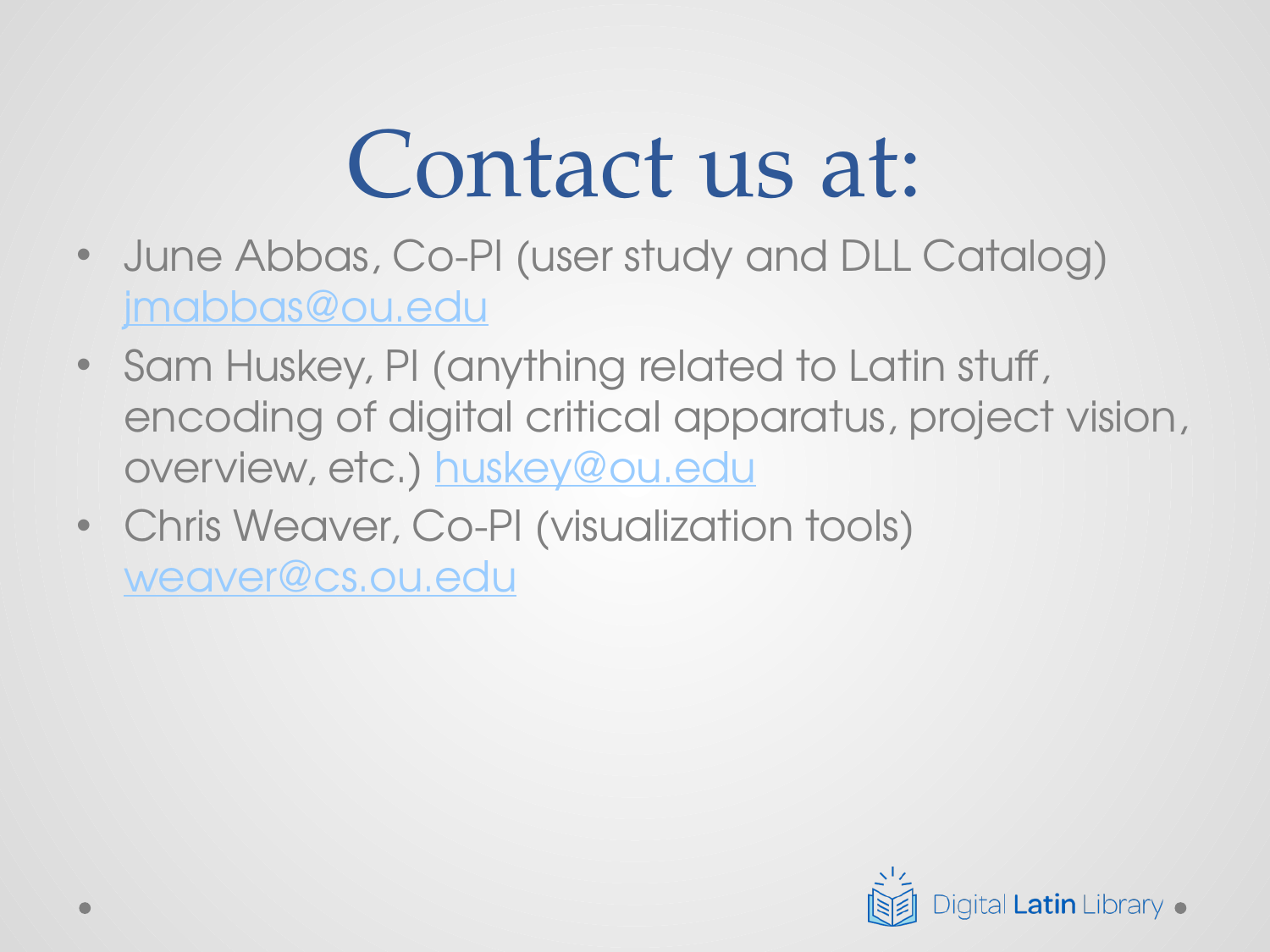

# Contact us at:
June Abbas, Co-PI (user study and DLL Catalog) jmabbas@ou.edu
Sam Huskey, PI (anything related to Latin stuff, encoding of digital critical apparatus, project vision, overview, etc.) huskey@ou.edu
Chris Weaver, Co-PI (visualization tools) weaver@cs.ou.edu